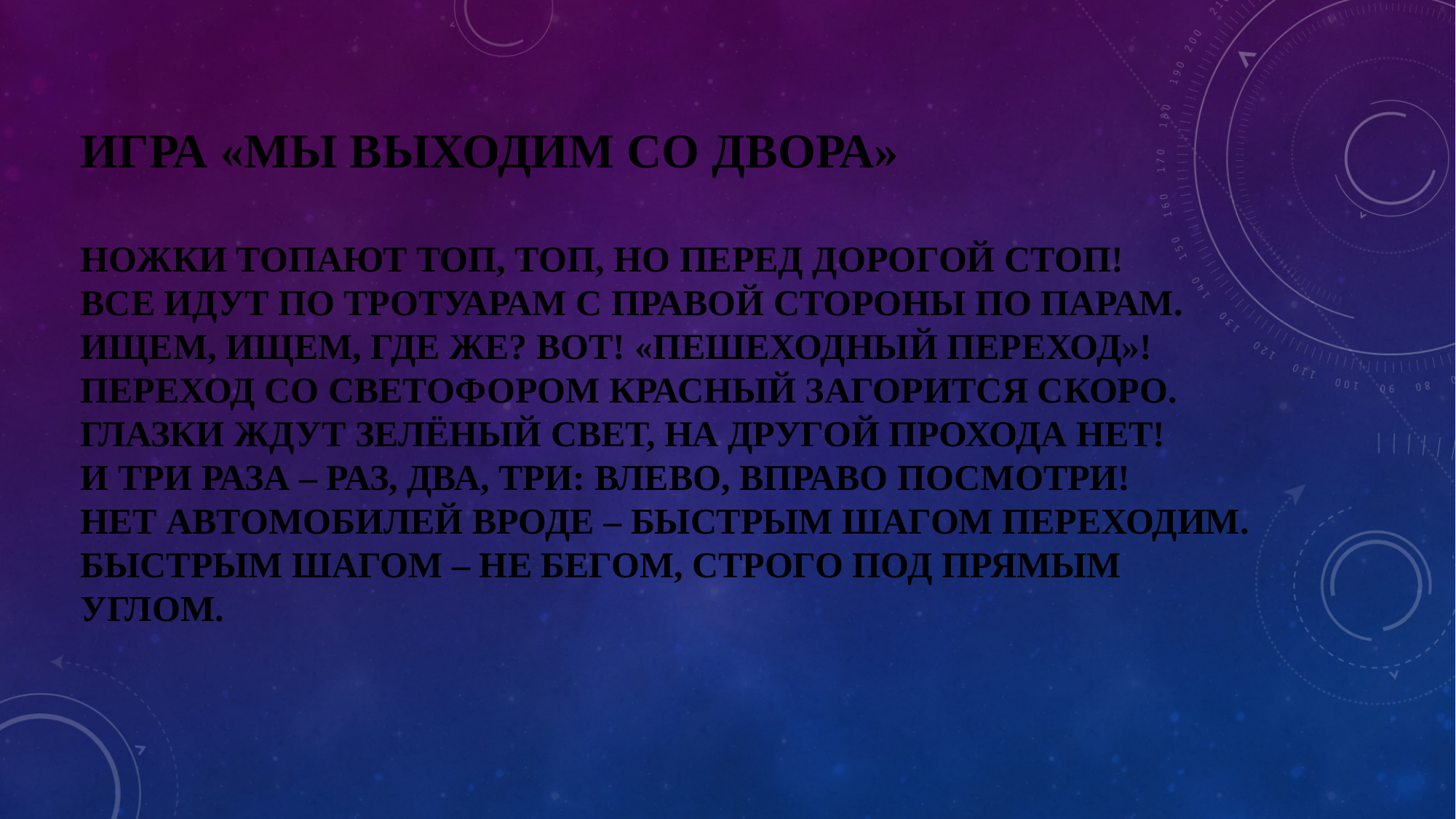

# Игра «Мы выходим со двора» ножки топают топ, топ, но перед дорогой стоп! Все идут по тротуарам с правой стороны по парам. Ищем, ищем, где же? Вот! «пешеходный переход»! Переход со светофором красный загорится скоро. Глазки ждут зелёный свет, на другой прохода нет! И три раза – раз, два, три: влево, вправо посмотри! Нет автомобилей вроде – быстрым шагом переходим. Быстрым шагом – не бегом, строго под прямым углом.